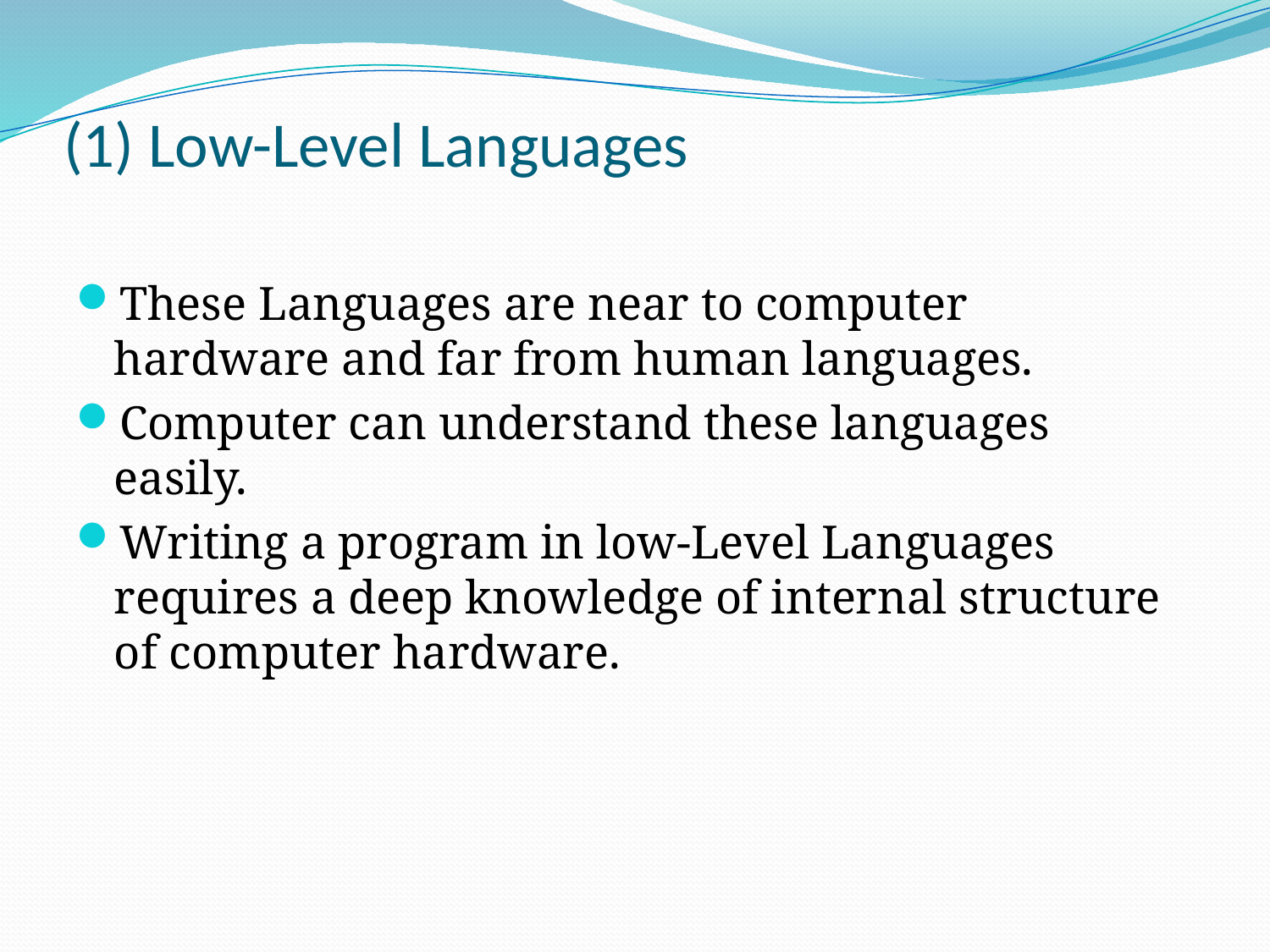

# (1) Low-Level Languages
These Languages are near to computer hardware and far from human languages.
Computer can understand these languages easily.
Writing a program in low-Level Languages requires a deep knowledge of internal structure of computer hardware.